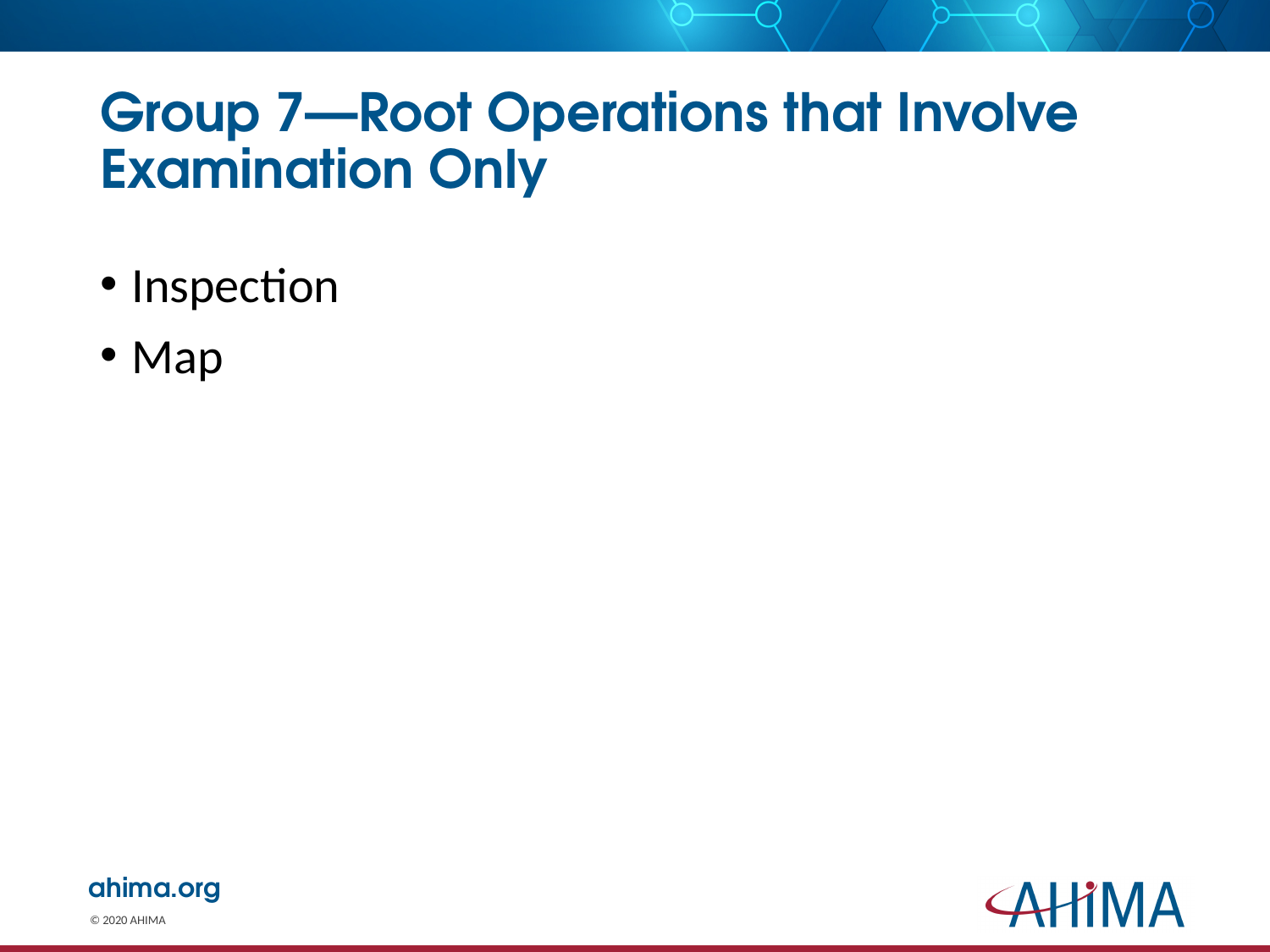

# Group 7—Root Operations that Involve Examination Only
Inspection
Map